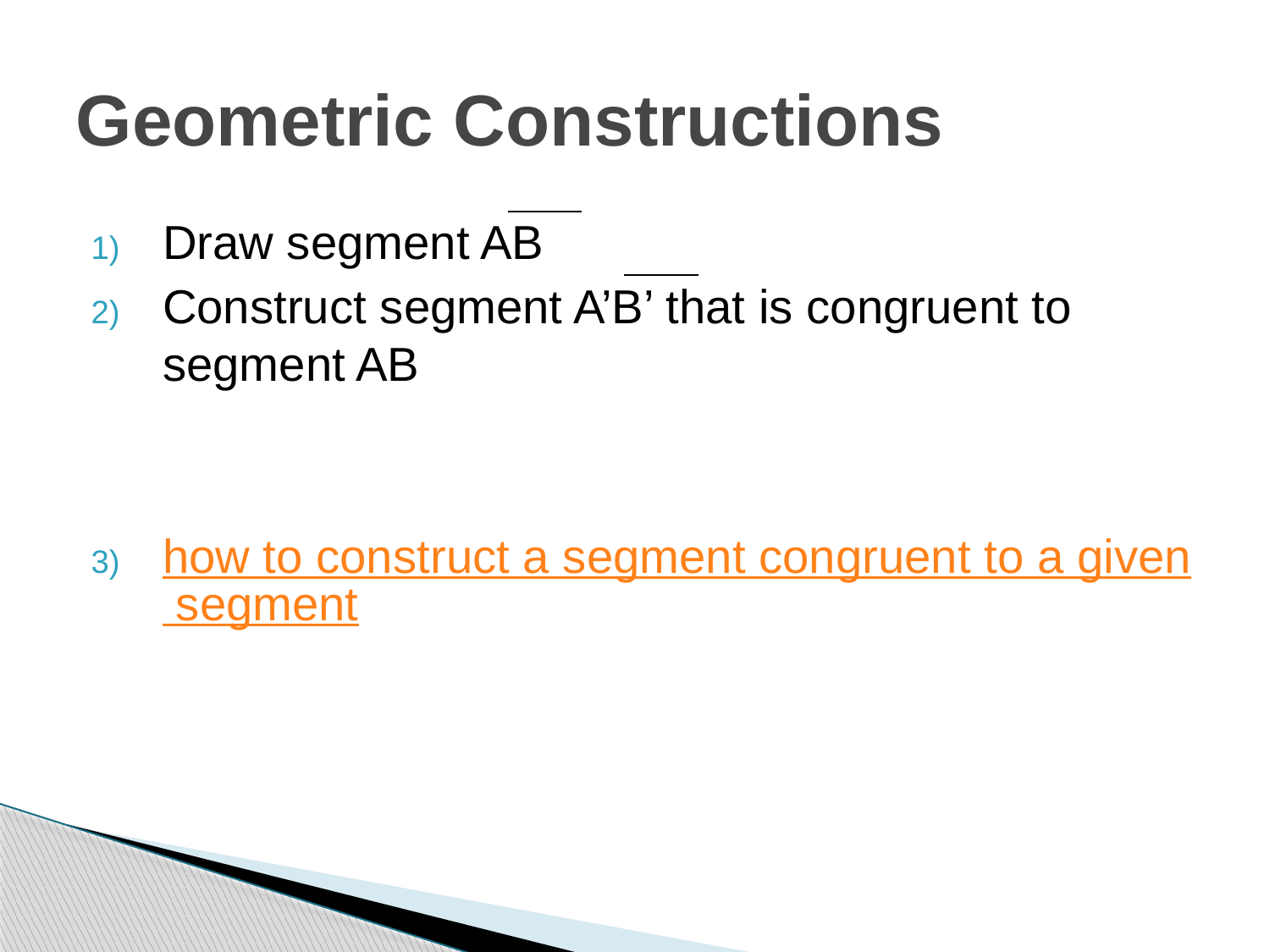

# Geometric Constructions
Draw segment AB
Construct segment A’B’ that is congruent to segment AB

how to construct a segment congruent to a given segment